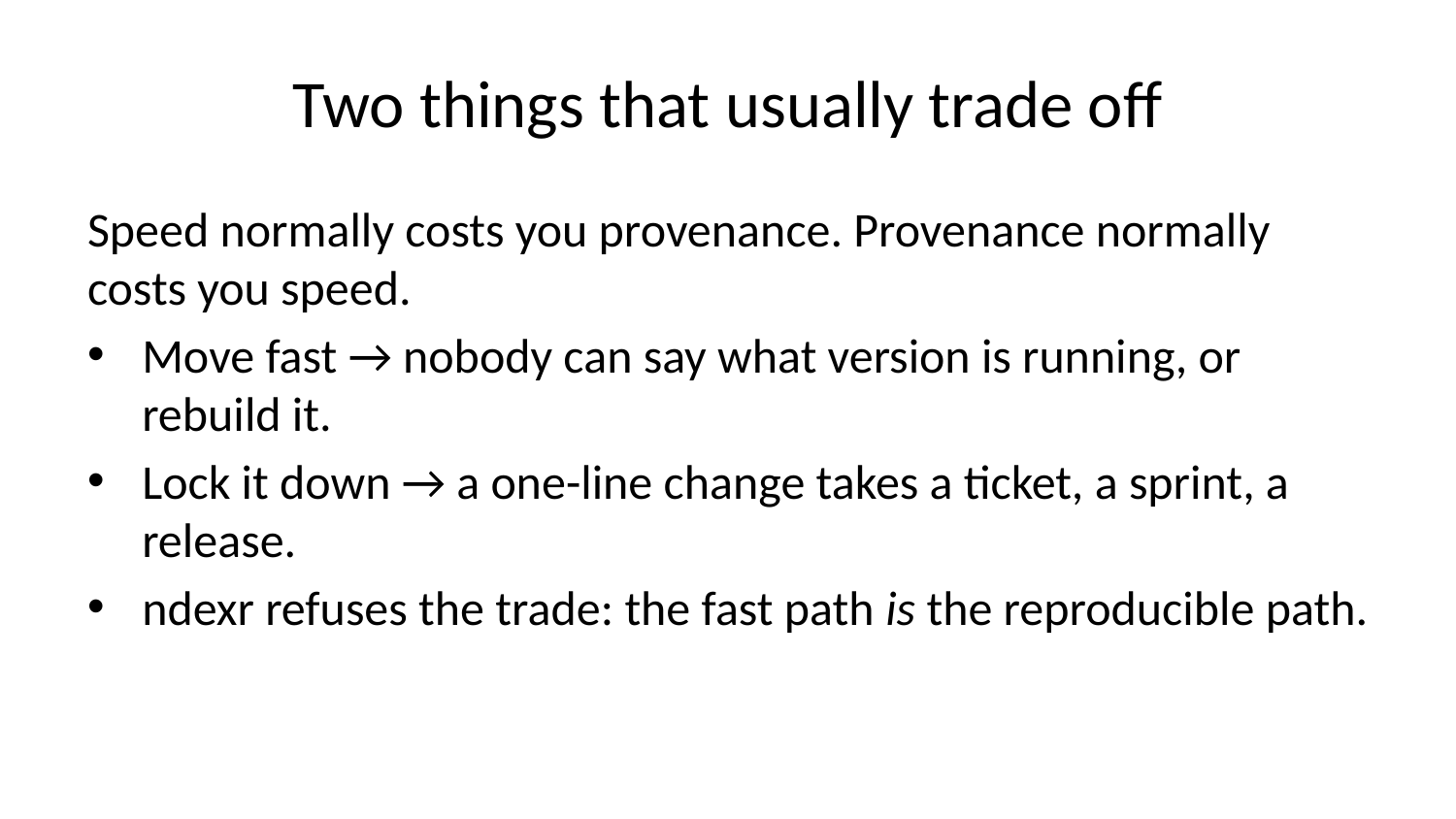

# Two things that usually trade off
Speed normally costs you provenance. Provenance normally costs you speed.
Move fast → nobody can say what version is running, or rebuild it.
Lock it down → a one-line change takes a ticket, a sprint, a release.
ndexr refuses the trade: the fast path is the reproducible path.